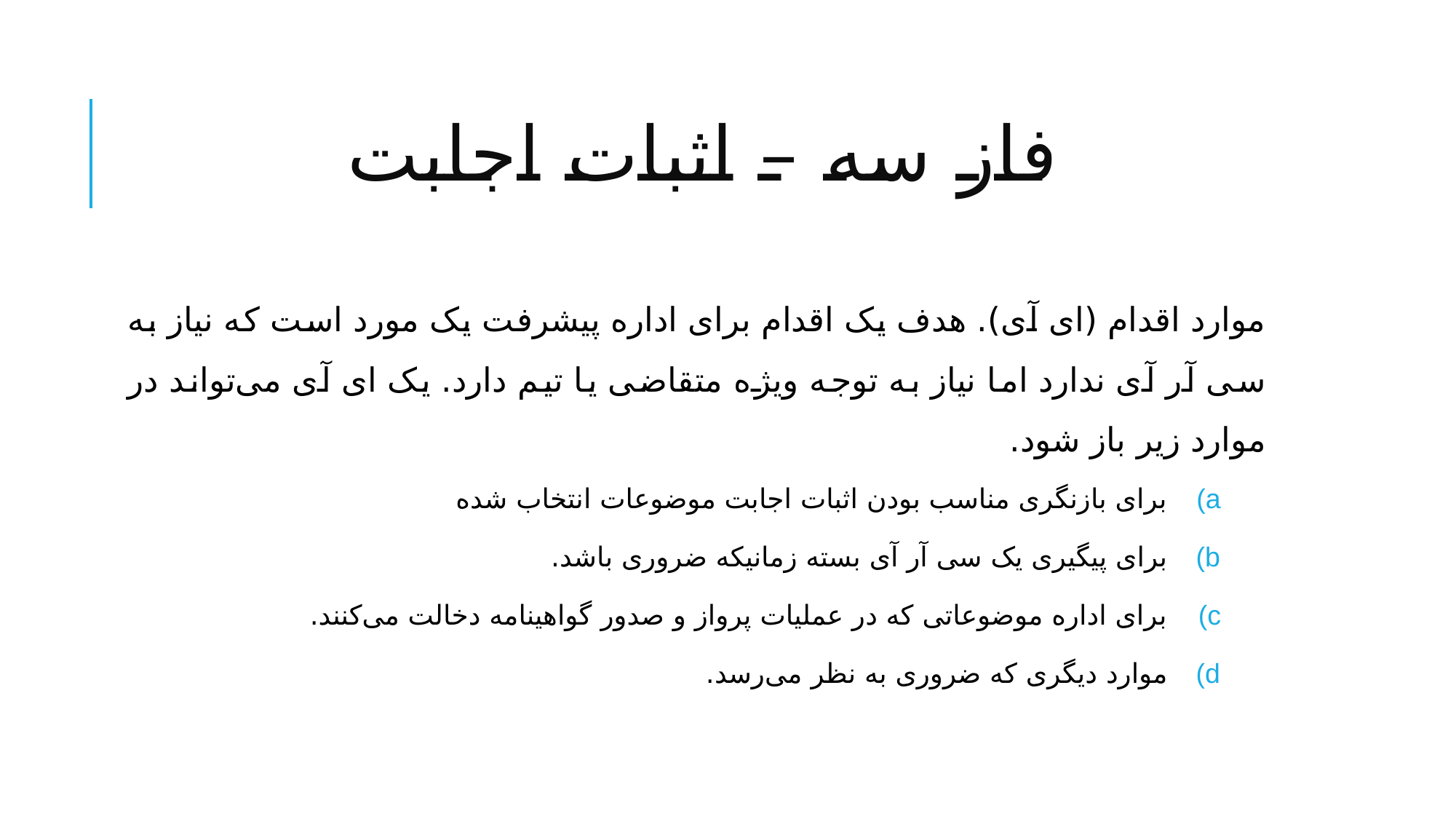

# فاز سه – اثبات اجابت
موارد اقدام (ای آی). هدف یک اقدام برای اداره پیشرفت یک مورد است که نیاز به سی آر آی ندارد اما نیاز به توجه ویژه متقاضی یا تیم دارد. یک ای آی می‌تواند در موارد زیر باز شود.
برای بازنگری مناسب بودن اثبات اجابت موضوعات انتخاب شده
برای پیگیری یک سی آر آی بسته زمانیکه ضروری باشد.
برای اداره موضوعاتی که در عملیات پرواز و صدور گواهینامه دخالت می‌کنند.
موارد دیگری که ضروری به نظر می‌رسد.